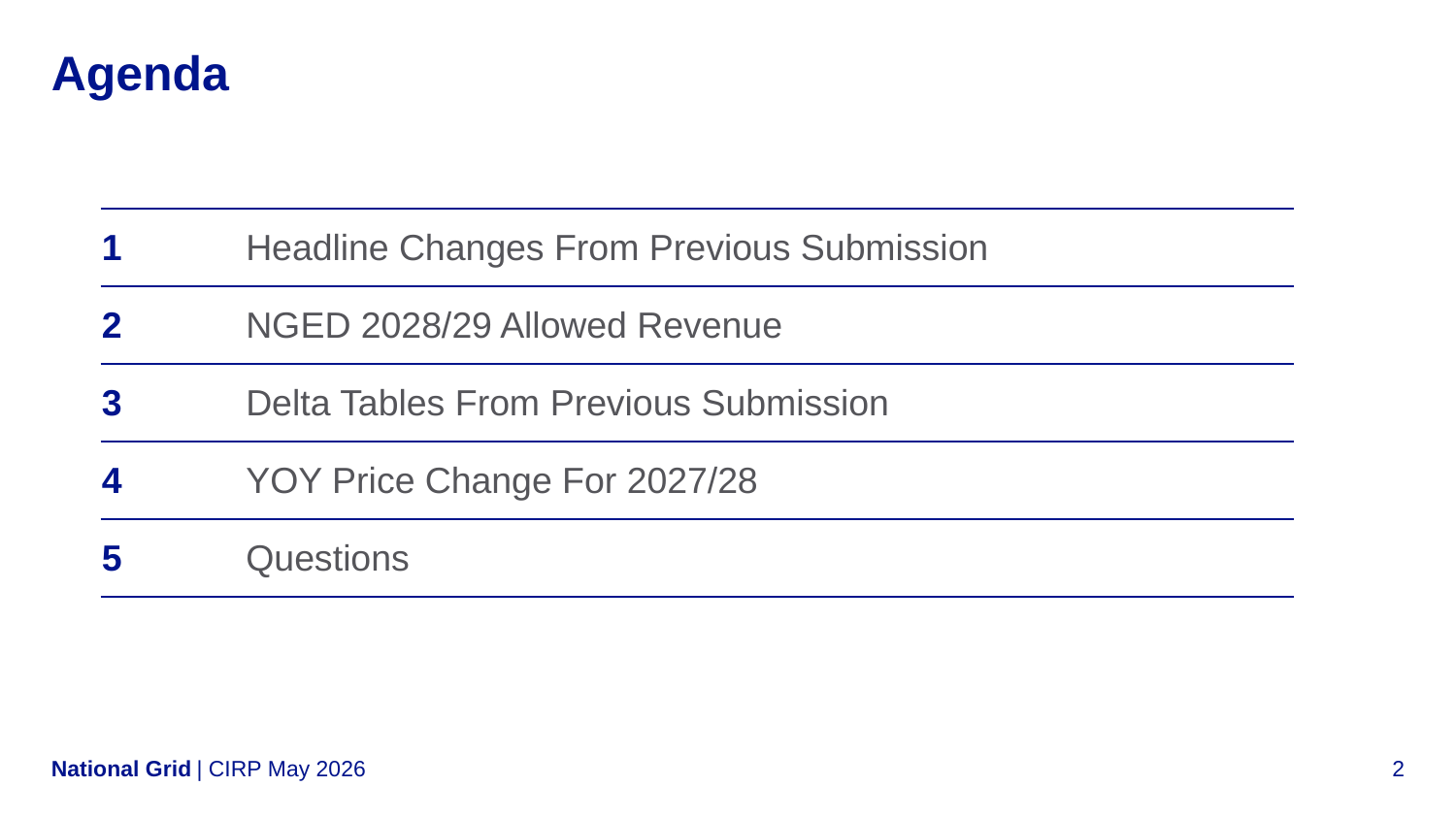

# Agenda
| 1 |  | Headline Changes From Previous Submission |  |
| --- | --- | --- | --- |
| 2 |  | NGED 2028/29 Allowed Revenue |  |
| 3 |  | Delta Tables From Previous Submission |  |
| 4 |  | YOY Price Change For 2027/28 |  |
| 5 |  | Questions |  |
| CIRP May 2026